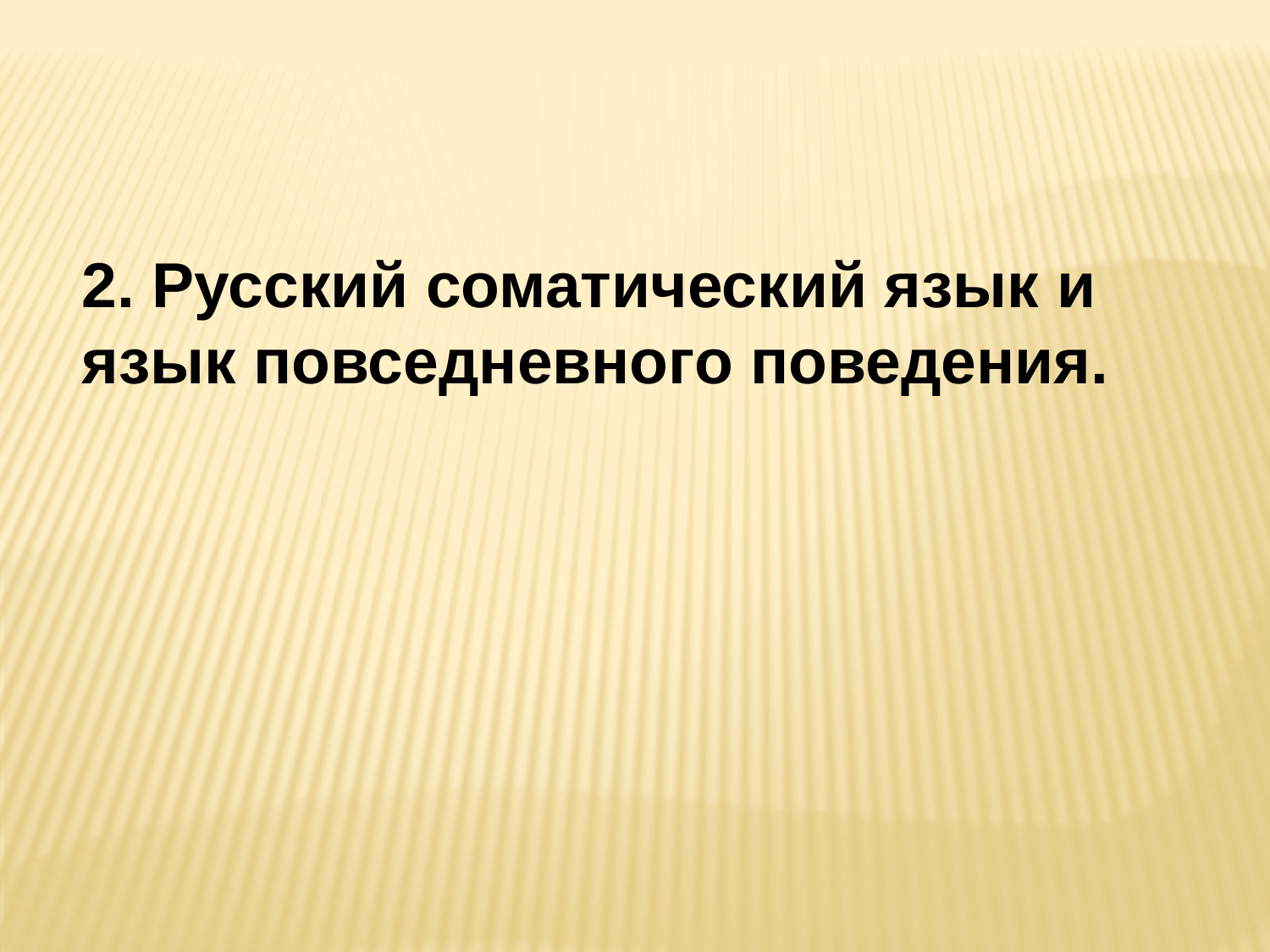

2. Русский соматический язык и язык повседневного поведения.